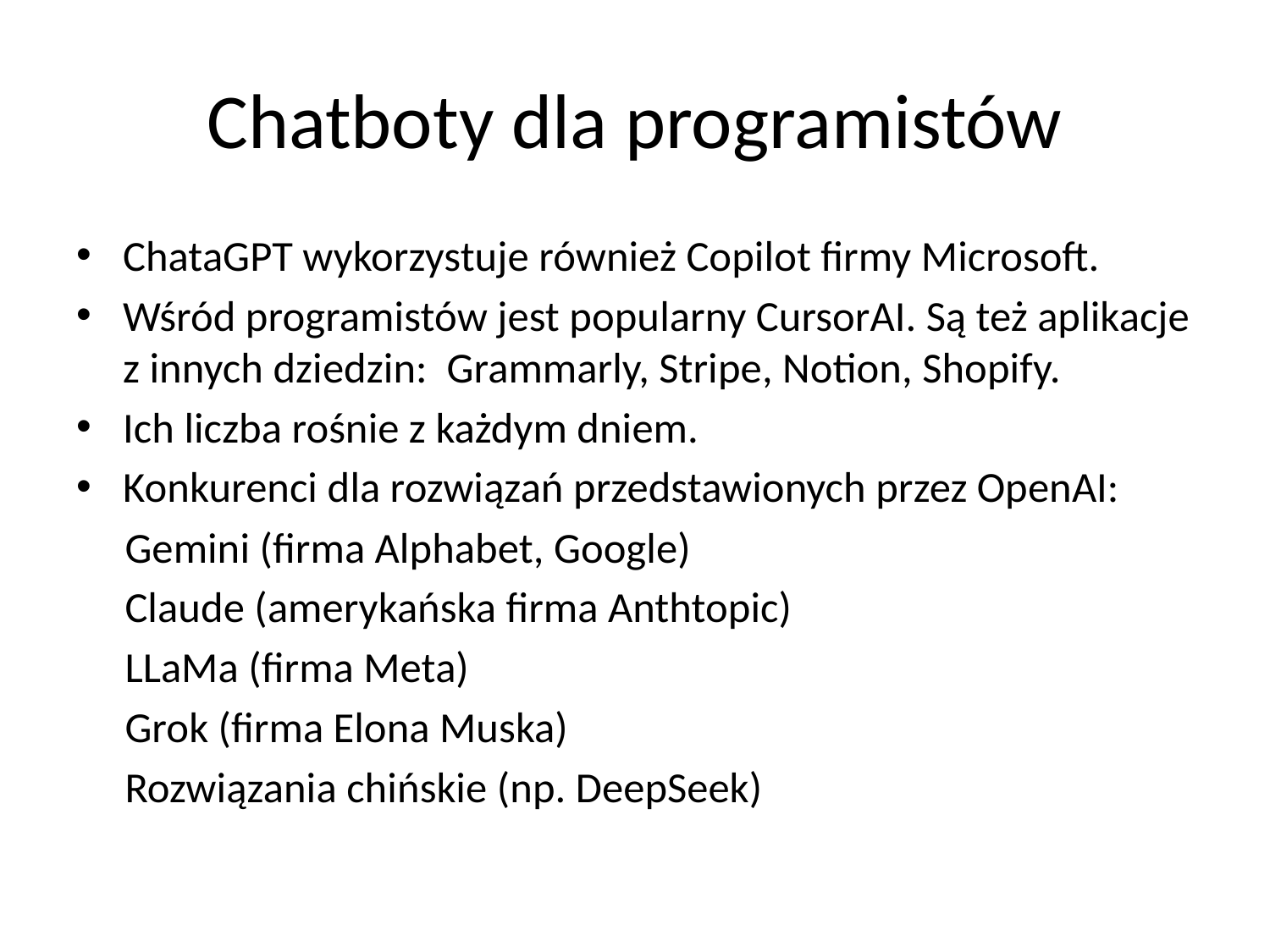

# Chatboty dla programistów
ChataGPT wykorzystuje również Copilot firmy Microsoft.
Wśród programistów jest popularny CursorAI. Są też aplikacje z innych dziedzin:  Grammarly, Stripe, Notion, Shopify.
Ich liczba rośnie z każdym dniem.
Konkurenci dla rozwiązań przedstawionych przez OpenAI:
     Gemini (firma Alphabet, Google)
     Claude (amerykańska firma Anthtopic)
     LLaMa (firma Meta)
     Grok (firma Elona Muska)
     Rozwiązania chińskie (np. DeepSeek)